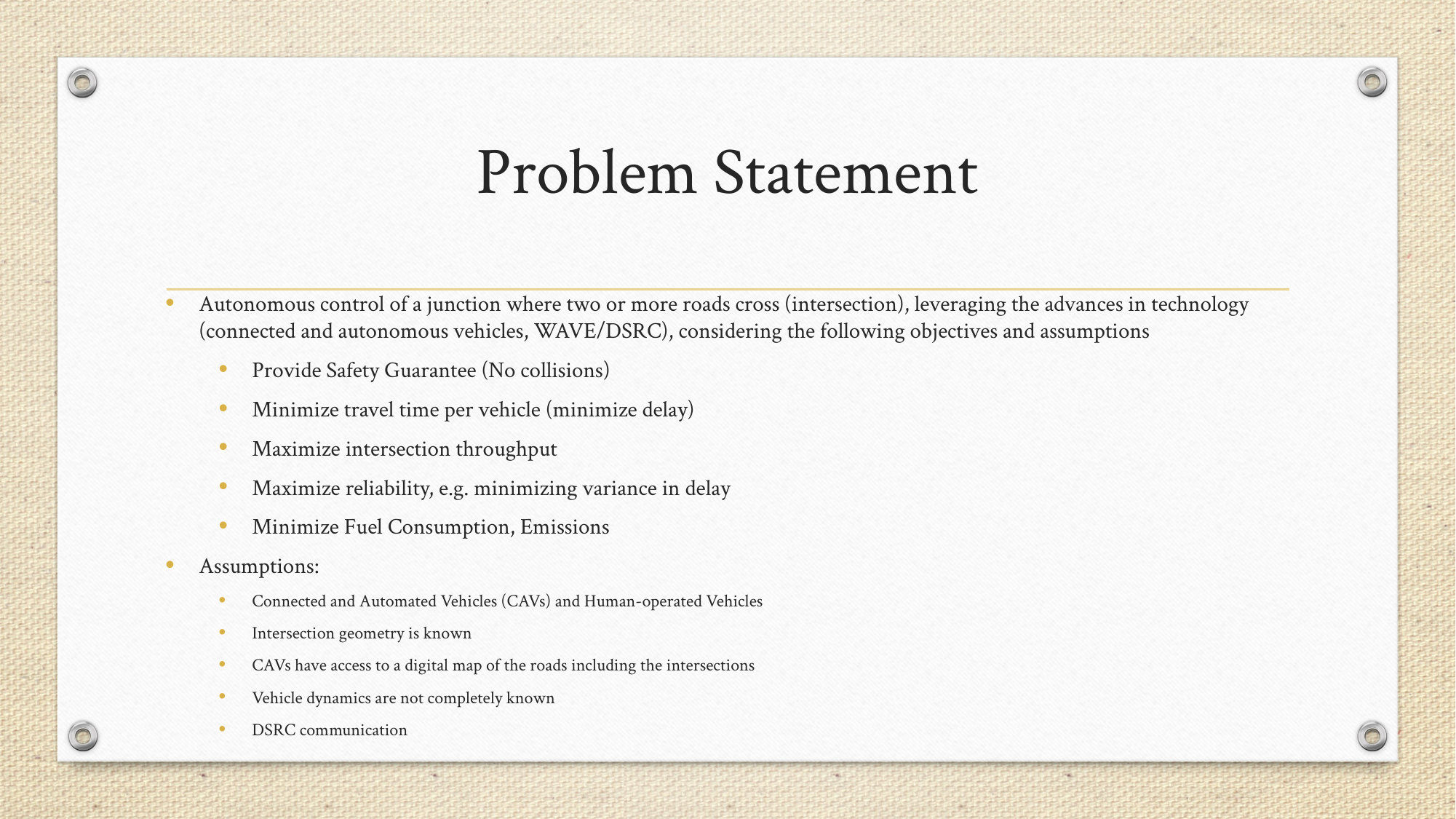

# Problem Statement
Autonomous control of a junction where two or more roads cross (intersection), leveraging the advances in technology (connected and autonomous vehicles, WAVE/DSRC), considering the following objectives and assumptions
Provide Safety Guarantee (No collisions)
Minimize travel time per vehicle (minimize delay)
Maximize intersection throughput
Maximize reliability, e.g. minimizing variance in delay
Minimize Fuel Consumption, Emissions
Assumptions:
Connected and Automated Vehicles (CAVs) and Human-operated Vehicles
Intersection geometry is known
CAVs have access to a digital map of the roads including the intersections
Vehicle dynamics are not completely known
DSRC communication